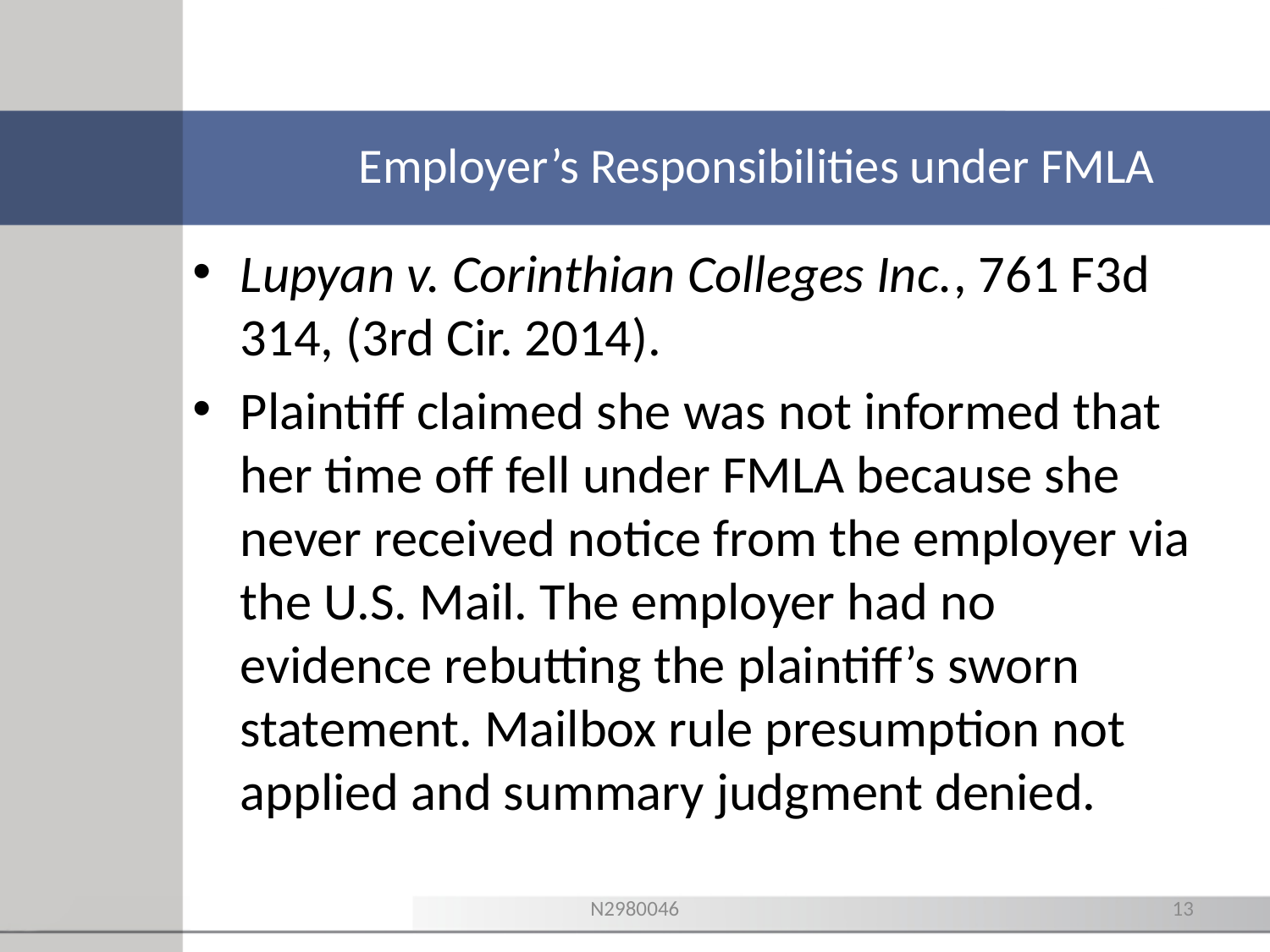

# Employer’s Responsibilities under FMLA
Lupyan v. Corinthian Colleges Inc., 761 F3d 314, (3rd Cir. 2014).
Plaintiff claimed she was not informed that her time off fell under FMLA because she never received notice from the employer via the U.S. Mail. The employer had no evidence rebutting the plaintiff’s sworn statement. Mailbox rule presumption not applied and summary judgment denied.
N2980046
13